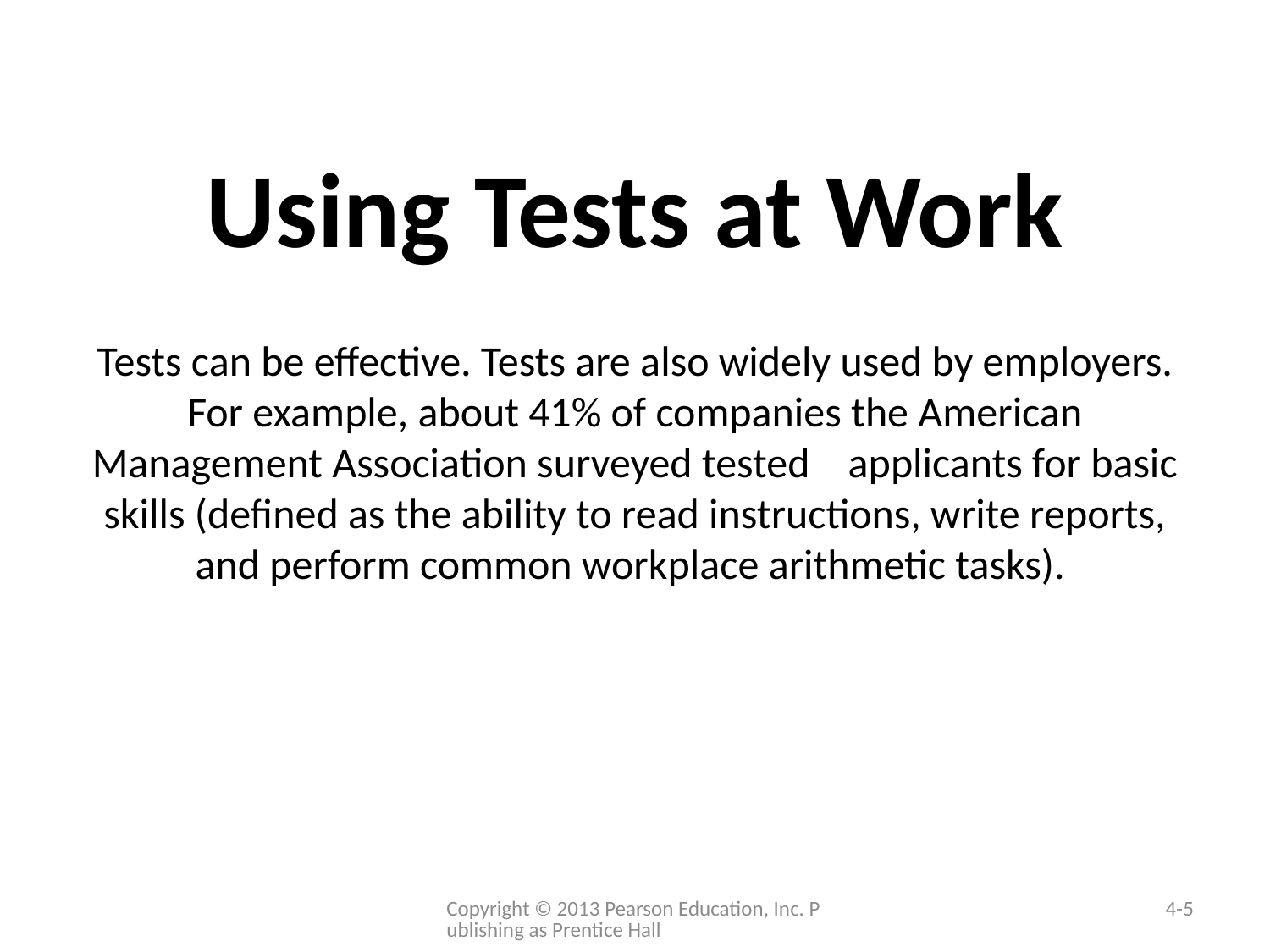

# Using Tests at Work Tests can be effective. Tests are also widely used by employers. For example, about 41% of companies the American Management Association surveyed tested    applicants for basic skills (defined as the ability to read instructions, write reports, and perform common workplace arithmetic tasks).
Copyright © 2013 Pearson Education, Inc. Publishing as Prentice Hall
4-5